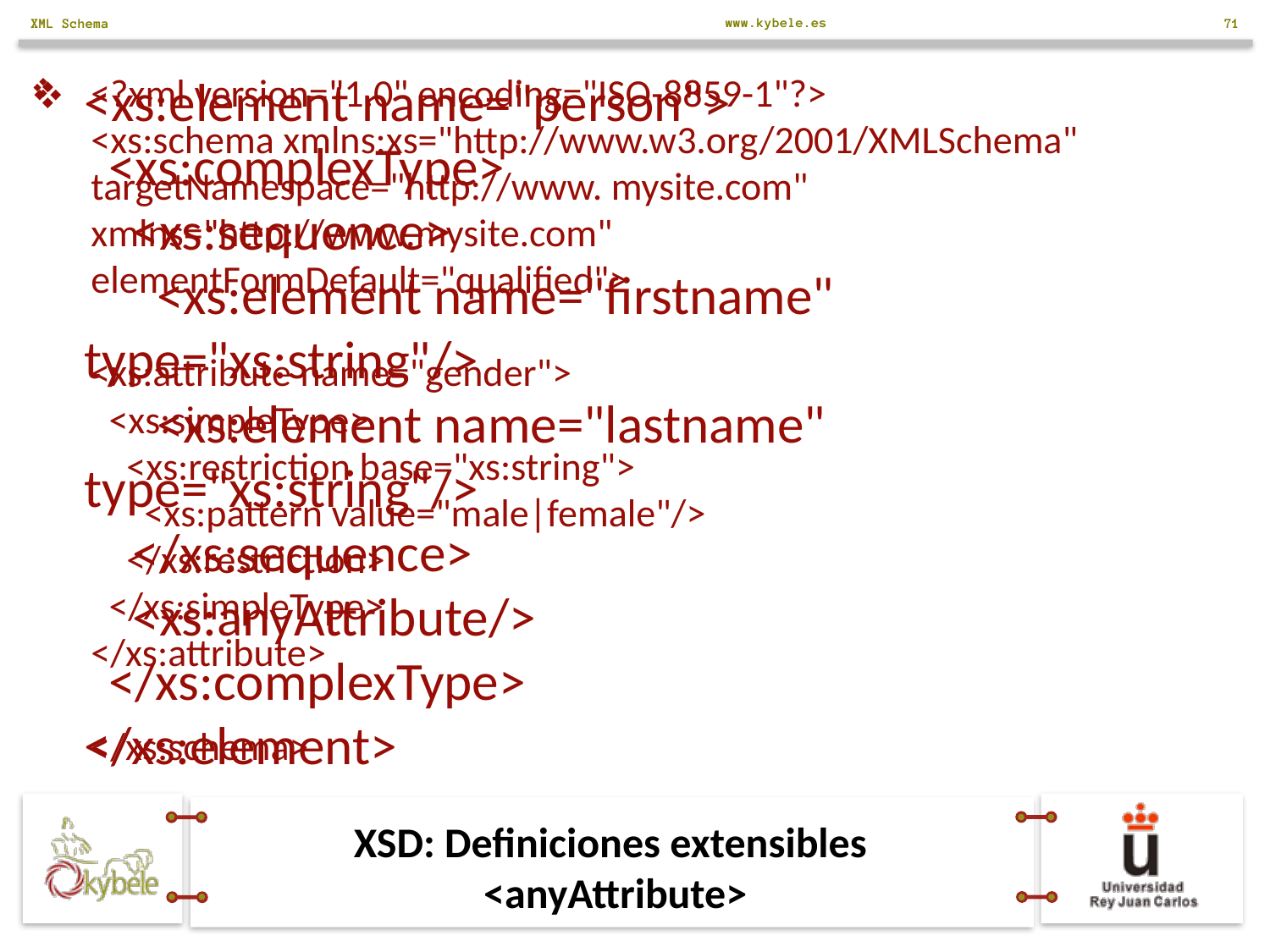

XML Schema
71
<xs:element name="person">
  <xs:complexType>
    <xs:sequence>
      <xs:element name="firstname" type="xs:string"/>
      <xs:element name="lastname" type="xs:string"/>
    </xs:sequence>
    <xs:anyAttribute/>
  </xs:complexType>
</xs:element>
<?xml version="1.0" encoding="ISO-8859-1"?>
<xs:schema xmlns:xs="http://www.w3.org/2001/XMLSchema"
targetNamespace="http://www. mysite.com"
xmlns="http://www.mysite.com"
elementFormDefault="qualified">
<xs:attribute name="gender">
  <xs:simpleType>
    <xs:restriction base="xs:string">
      <xs:pattern value="male|female"/>
    </xs:restriction>
  </xs:simpleType>
</xs:attribute>
</xs:schema>
# XSD: Definiciones extensibles <anyAttribute>